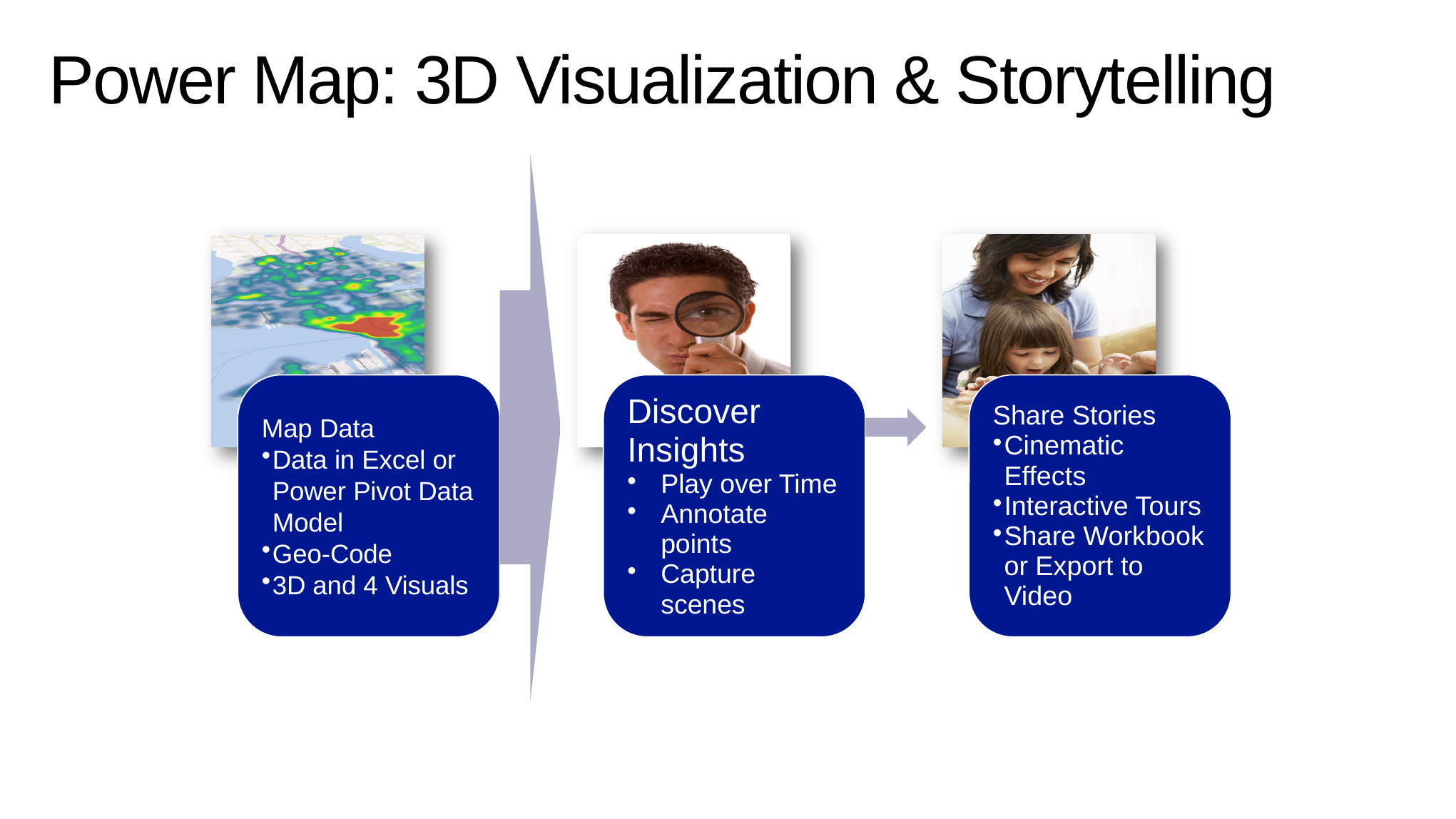

# Power Map: 3D Visualization & Storytelling
Map Data
Discover Insights
Play over Time
Capture scenes
Share Stories
Cinematic Effects
Data in Excel or  Power Pivot Data Model
Geo-Code
3D and 4 Visuals
Annotate points
Interactive Tours
Share Workbook or Export to Video